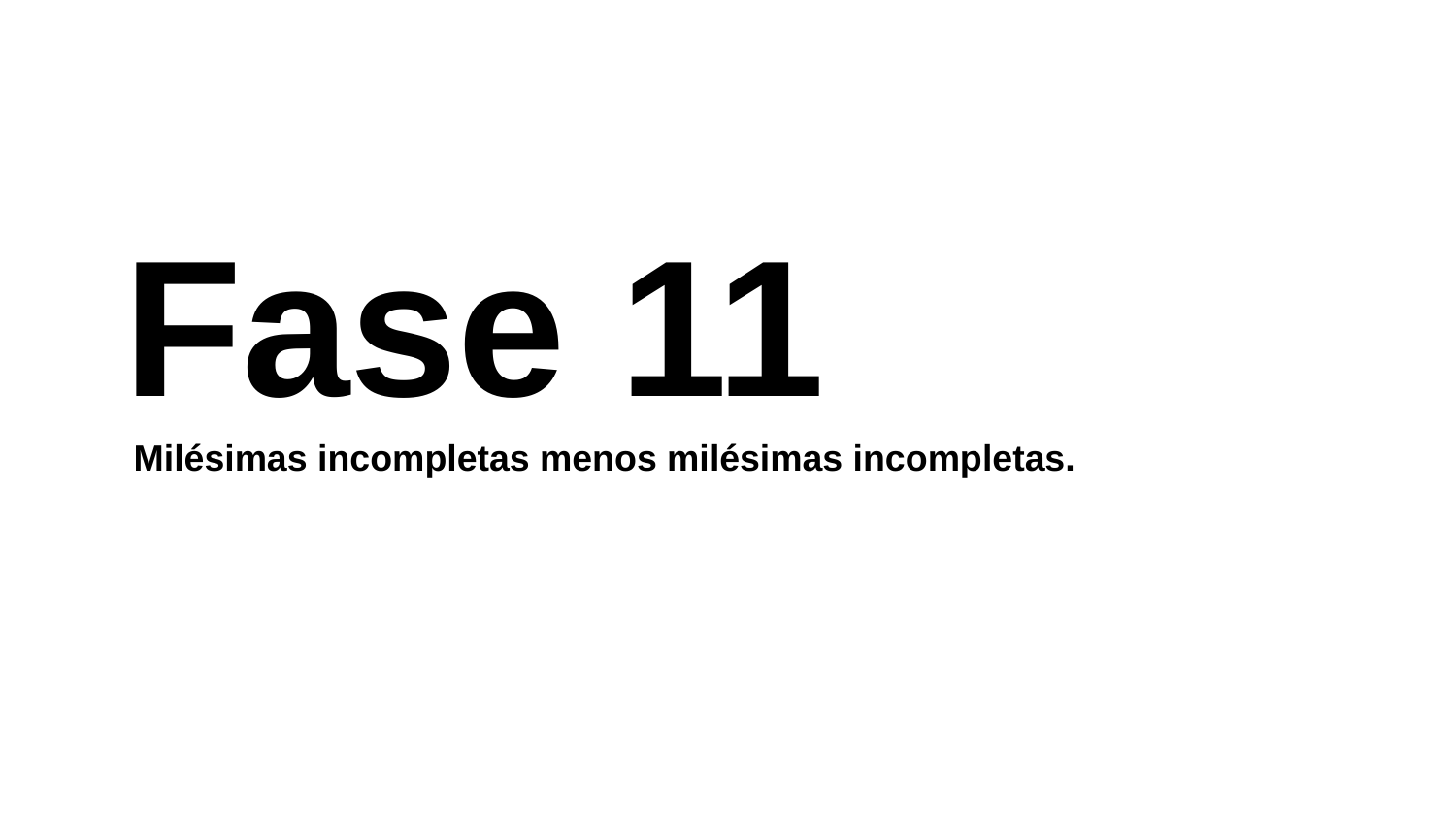

Fase 11
 Milésimas incompletas menos milésimas incompletas.